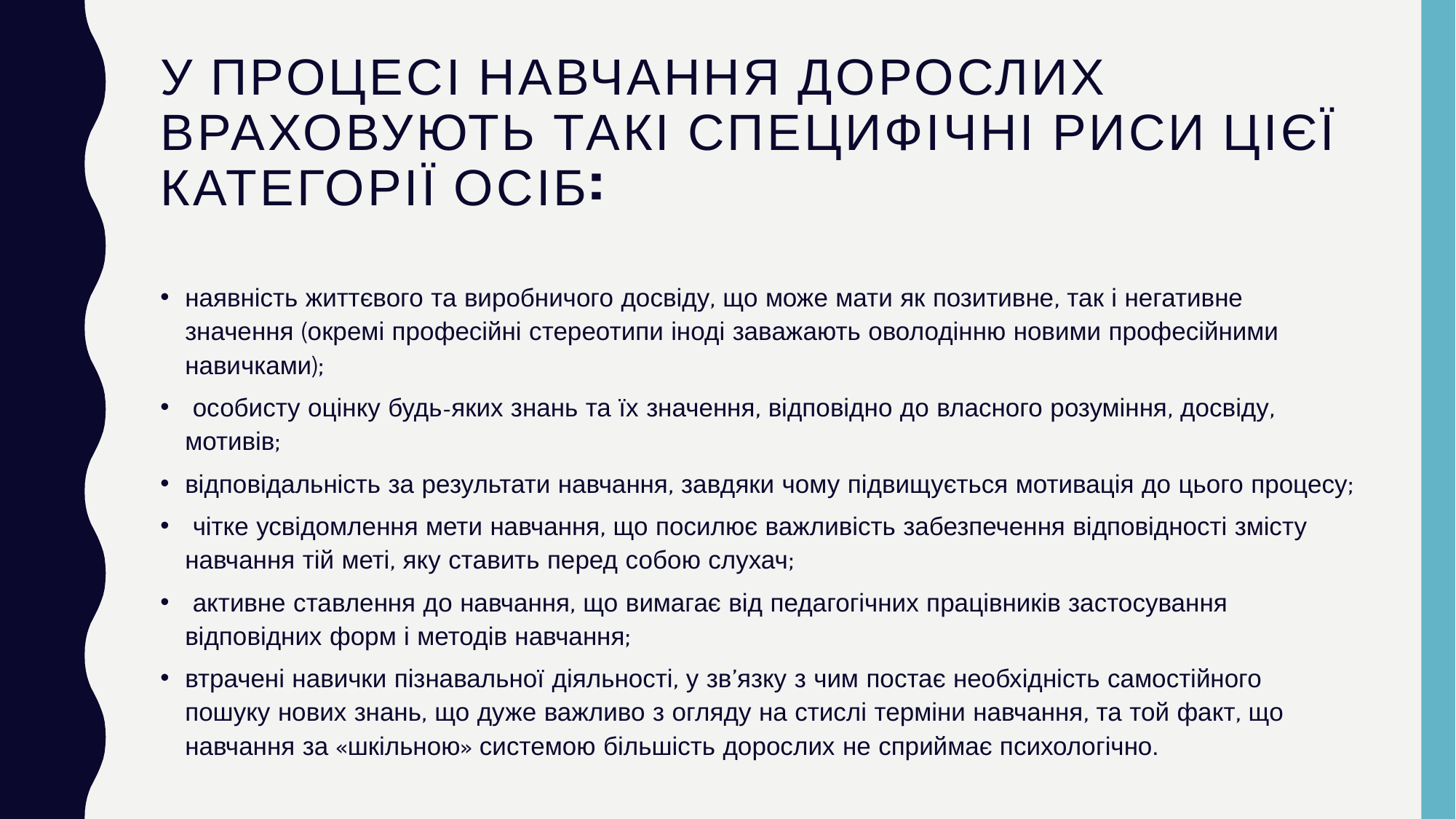

# У процесі навчання дорослих враховують такі специфічні риси цієї категорії осіб:
наявність життєвого та виробничого досвіду, що може мати як позитивне, так і негативне значення (окремі професійні стереотипи іноді заважають оволодінню новими професійними навичками);
 особисту оцінку будь-яких знань та їх значення, відповідно до власного розуміння, досвіду, мотивів;
відповідальність за результати навчання, завдяки чому підвищується мотивація до цього процесу;
 чітке усвідомлення мети навчання, що посилює важливість забезпечення відповідності змісту навчання тій меті, яку ставить перед собою слухач;
 активне ставлення до навчання, що вимагає від педагогічних працівників застосування відповідних форм і методів навчання;
втрачені навички пізнавальної діяльності, у зв’язку з чим постає необхідність самостійного пошуку нових знань, що дуже важливо з огляду на стислі терміни навчання, та той факт, що навчання за «шкільною» системою більшість дорослих не сприймає психологічно.